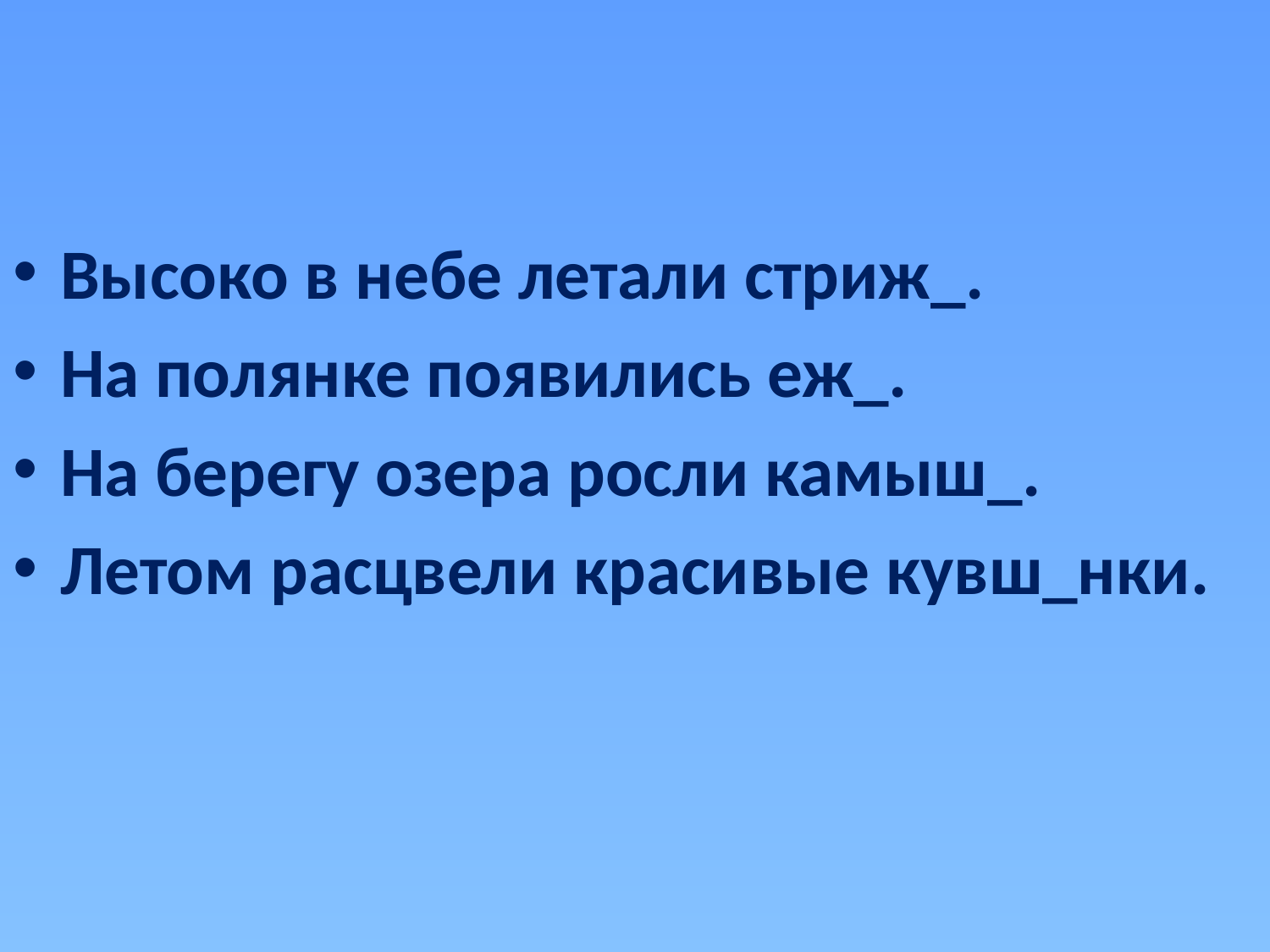

#
И
Высоко в небе летали стриж_.
На полянке появились еж_.
На берегу озера росли камыш_.
Летом расцвели красивые кувш_нки.

И
И
И